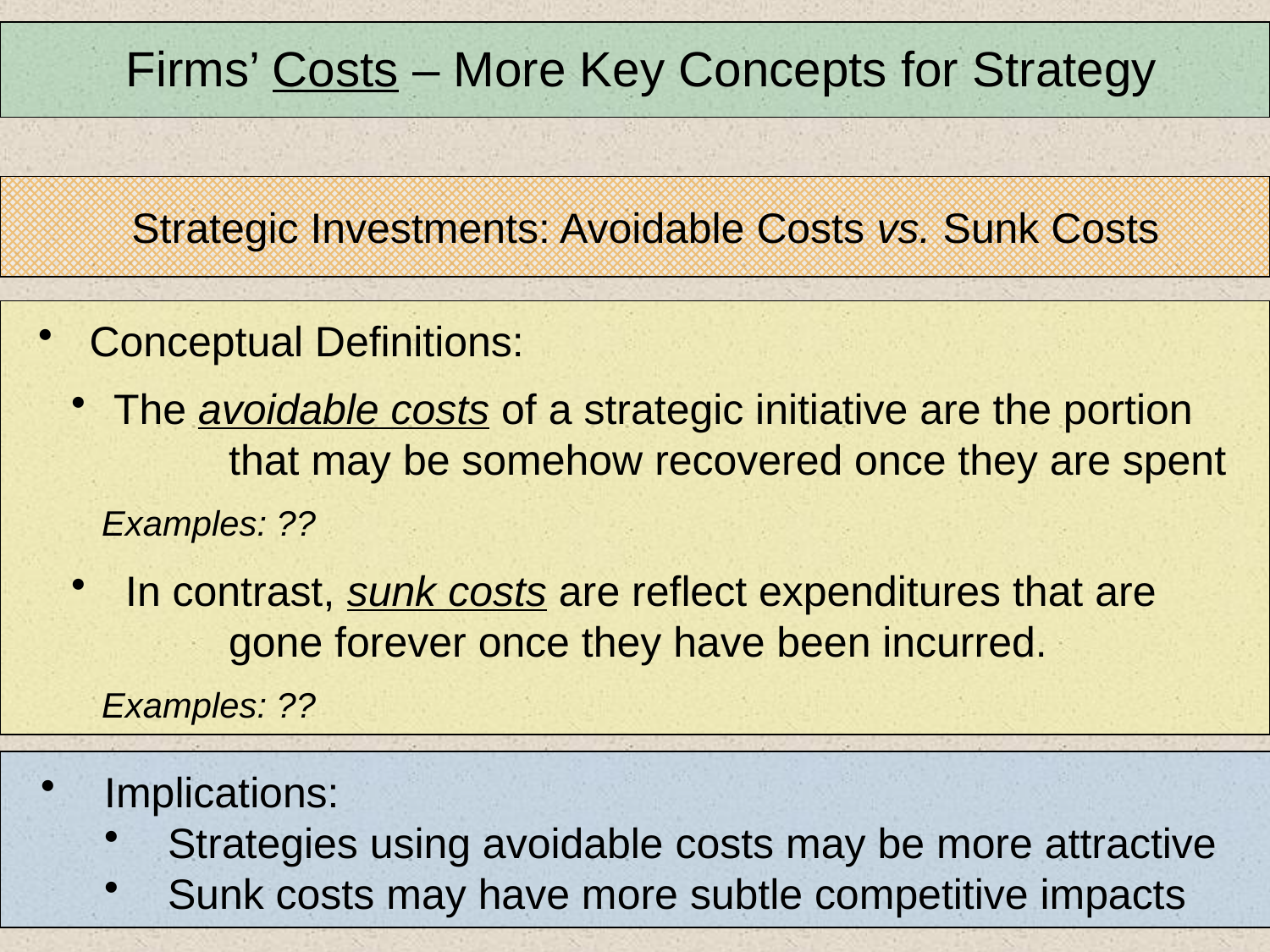

Firms’ Costs – More Key Concepts for Strategy

  Strategic Investments: Avoidable Costs vs. Sunk Costs

  Conceptual Definitions:

 The avoidable costs of a strategic initiative are the portion
	that may be somehow recovered once they are spent

Examples: ??

  In contrast, sunk costs are reflect expenditures that are
	gone forever once they have been incurred.

Examples: ??

Implications:
Strategies using avoidable costs may be more attractive
Sunk costs may have more subtle competitive impacts